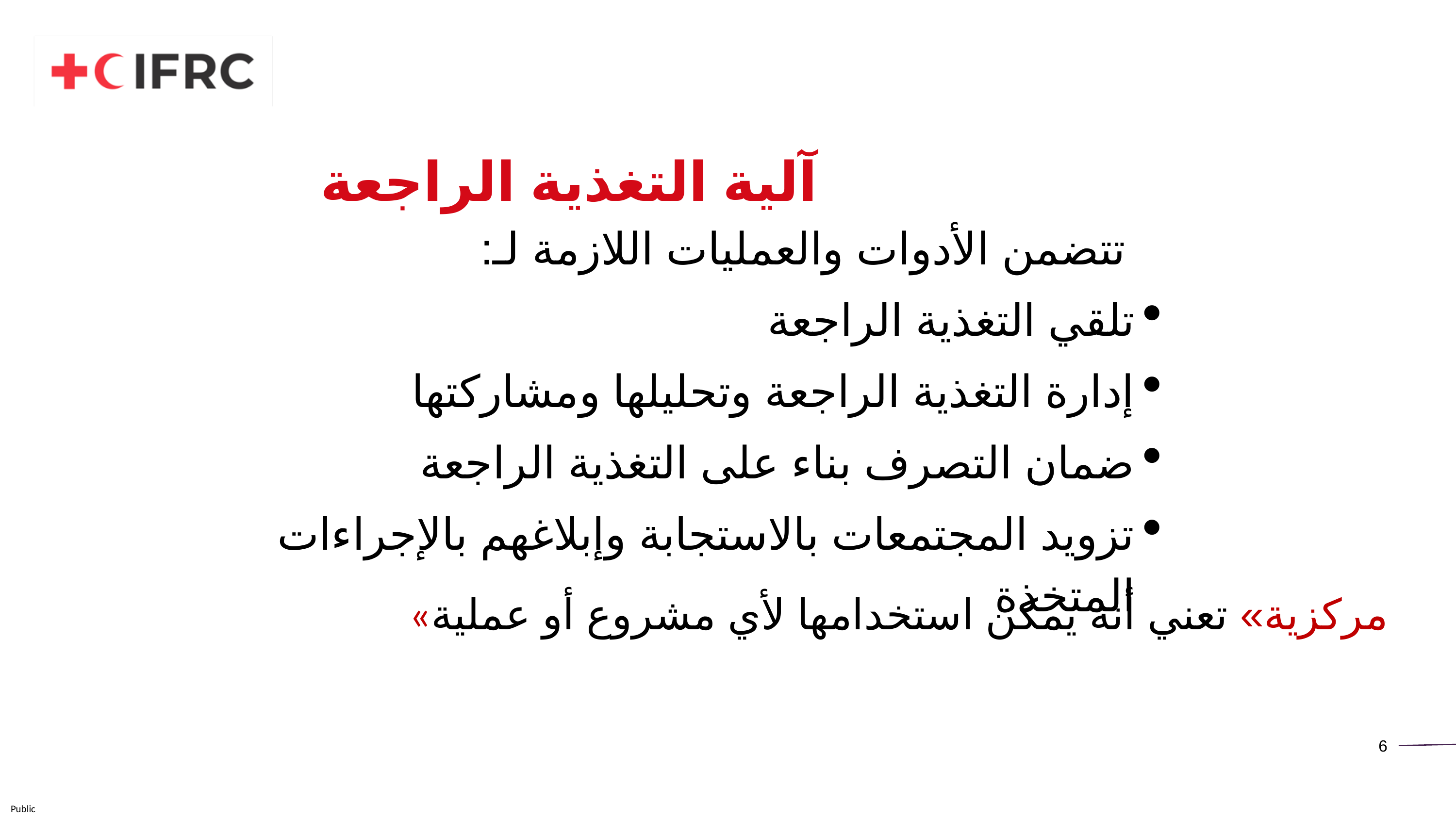

آلية التغذية الراجعة
تتضمن الأدوات والعمليات اللازمة لـ:
تلقي التغذية الراجعة
إدارة التغذية الراجعة وتحليلها ومشاركتها
ضمان التصرف بناء على التغذية الراجعة
تزويد المجتمعات بالاستجابة وإبلاغهم بالإجراءات المتخذة
«مركزية» تعني أنه يمكن استخدامها لأي مشروع أو عملية